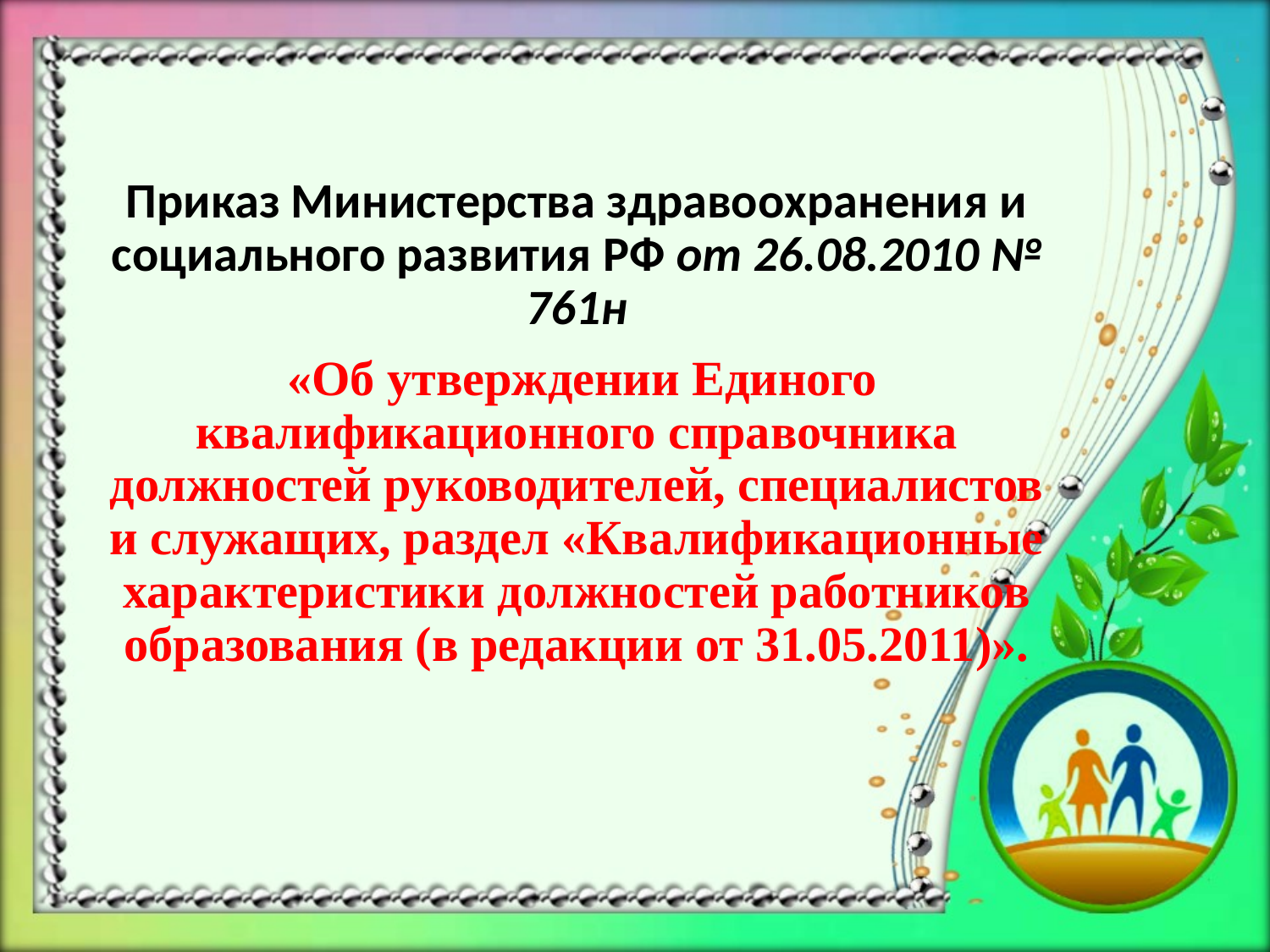

#

Приказ Министерства здравоохранения и социального развития РФ от 26.08.2010 № 761н
 «Об утверждении Единого квалификационного справочника должностей руководителей, специалистов и служащих, раздел «Квалификационные характеристики должностей работников образования (в редакции от 31.05.2011)».